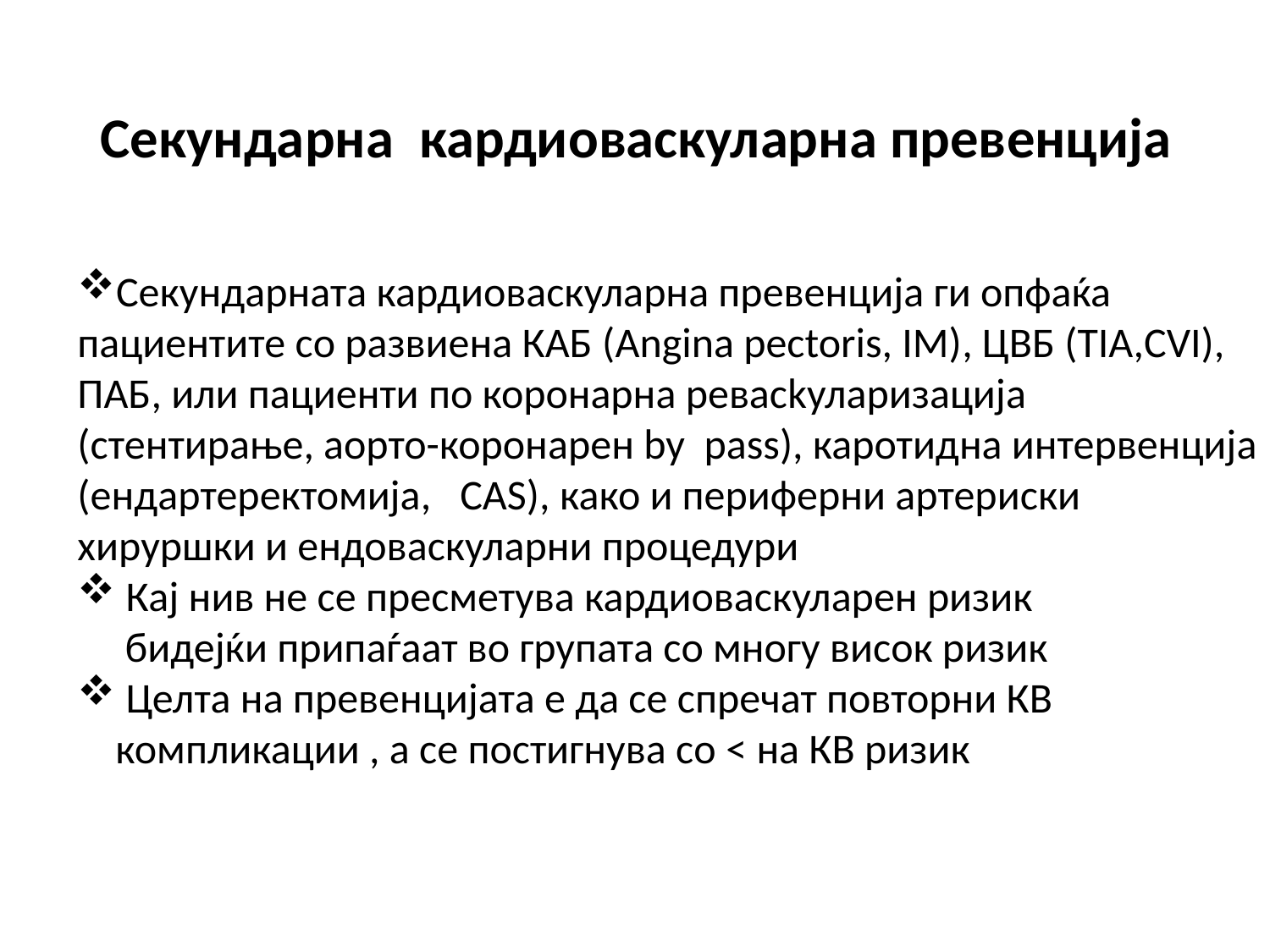

# Секундарна  кардиоваскуларна превенција
Секундарната кардиоваскуларна превенција ги опфаќа пациентите со развиена КАБ (Angina pectoris, IM), ЦВБ (TIA,CVI), ПАБ, или пациенти по коронарна ревасkуларизација (стентирање, аорто-коронарен by  pass), каротидна интервенција (ендартеректомија,   CAS), како и периферни артериски хируршки и ендоваскуларни процедури
 Кај нив не се пресметува кардиоваскуларен ризик
     бидејќи припаѓаат во групата со многу висок ризик
 Целта на превенцијата е да се спречат повторни КВ
    компликации , а се постигнува со < на КВ ризик